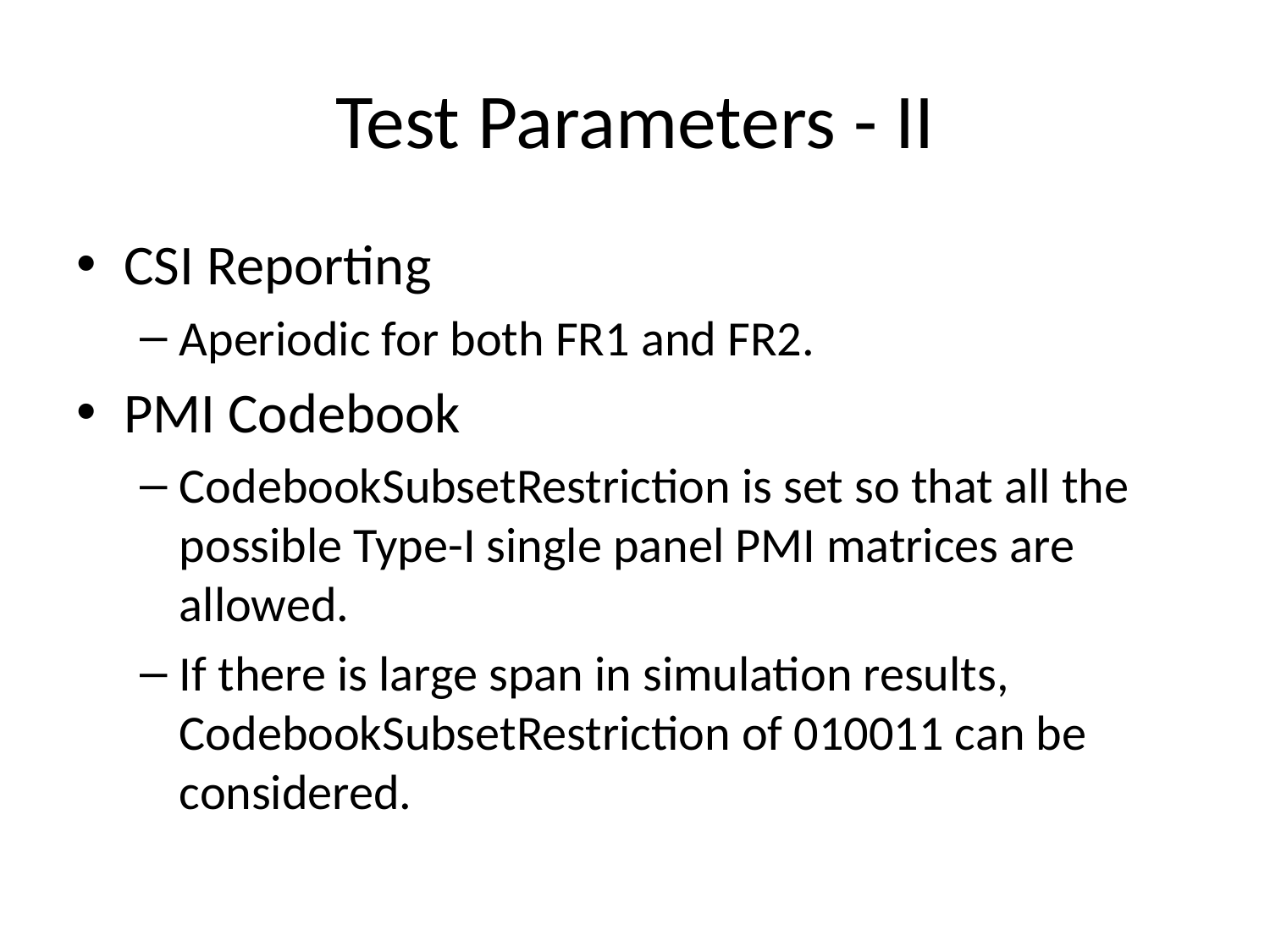

# Test Parameters - II
CSI Reporting
Aperiodic for both FR1 and FR2.
PMI Codebook
CodebookSubsetRestriction is set so that all the possible Type-I single panel PMI matrices are allowed.
If there is large span in simulation results, CodebookSubsetRestriction of 010011 can be considered.